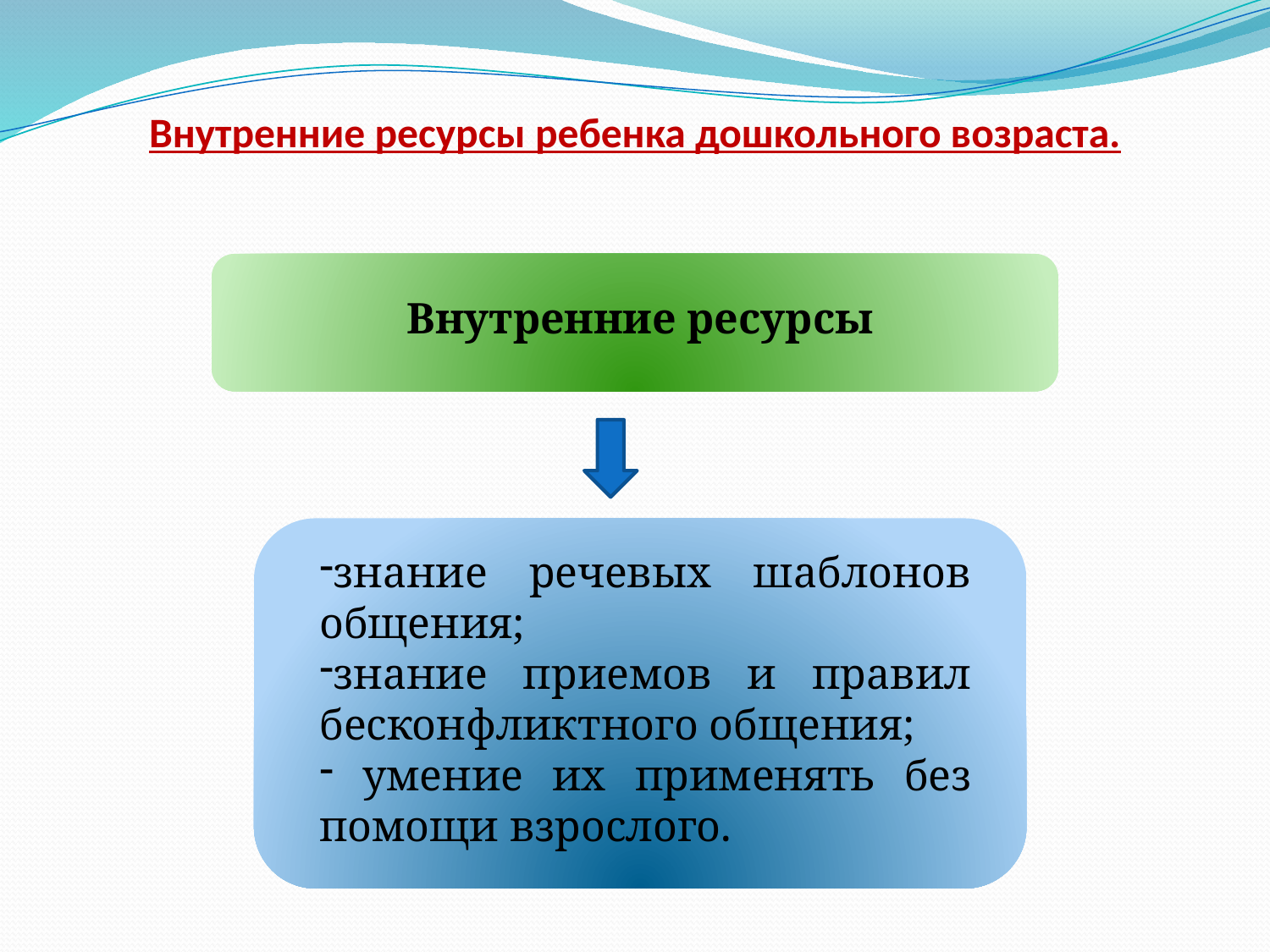

# Внутренние ресурсы ребенка дошкольного возраста.

Внутренние ресурсы

знание речевых шаблонов общения;
знание приемов и правил бесконфликтного общения;
 умение их применять без помощи взрослого.